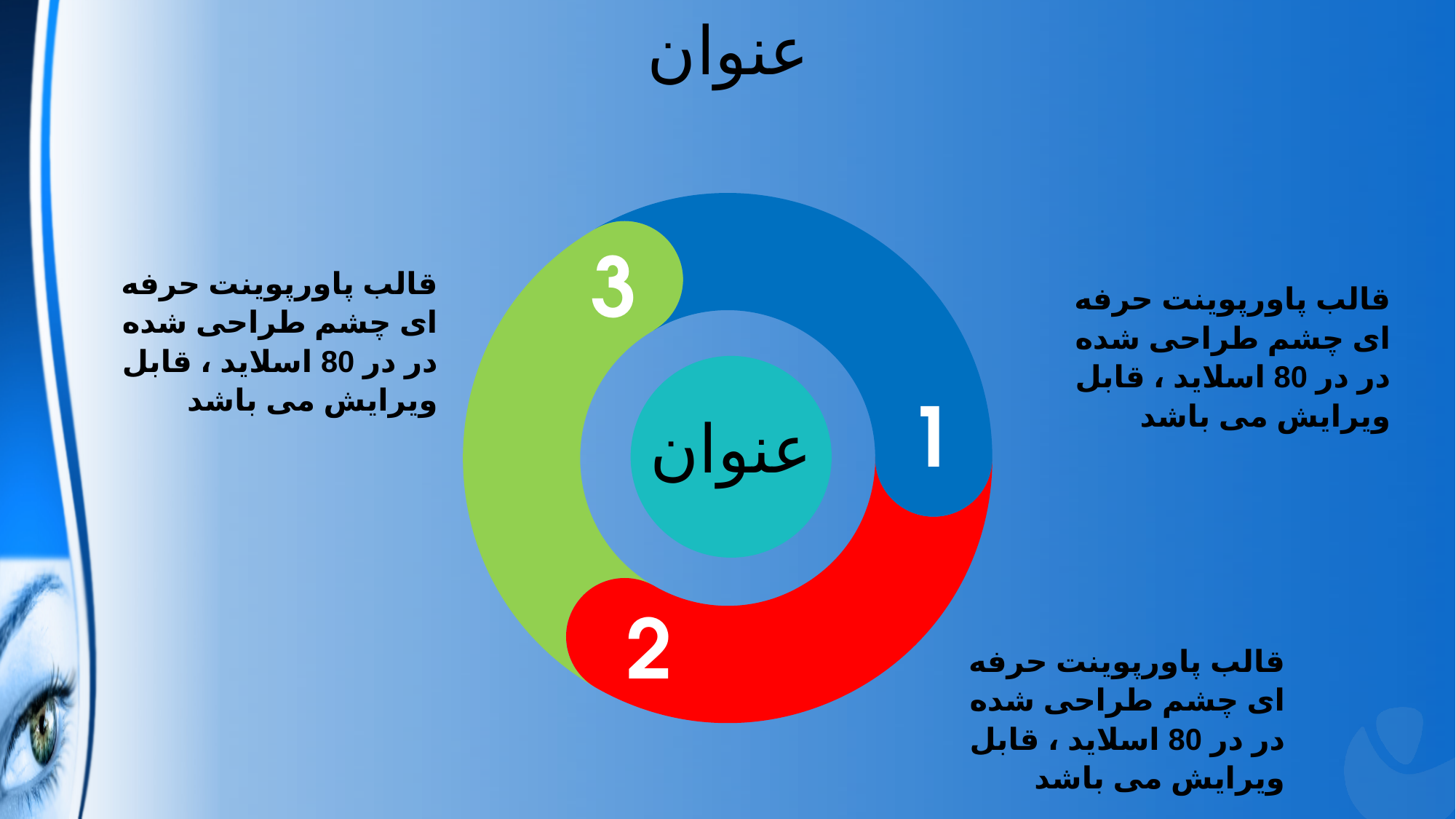

عنوان

3
قالب پاورپوينت حرفه ای چشم طراحی شده در در 80 اسلاید ، قابل ویرایش می باشد
قالب پاورپوينت حرفه ای چشم طراحی شده در در 80 اسلاید ، قابل ویرایش می باشد

1
عنوان
2
قالب پاورپوينت حرفه ای چشم طراحی شده در در 80 اسلاید ، قابل ویرایش می باشد